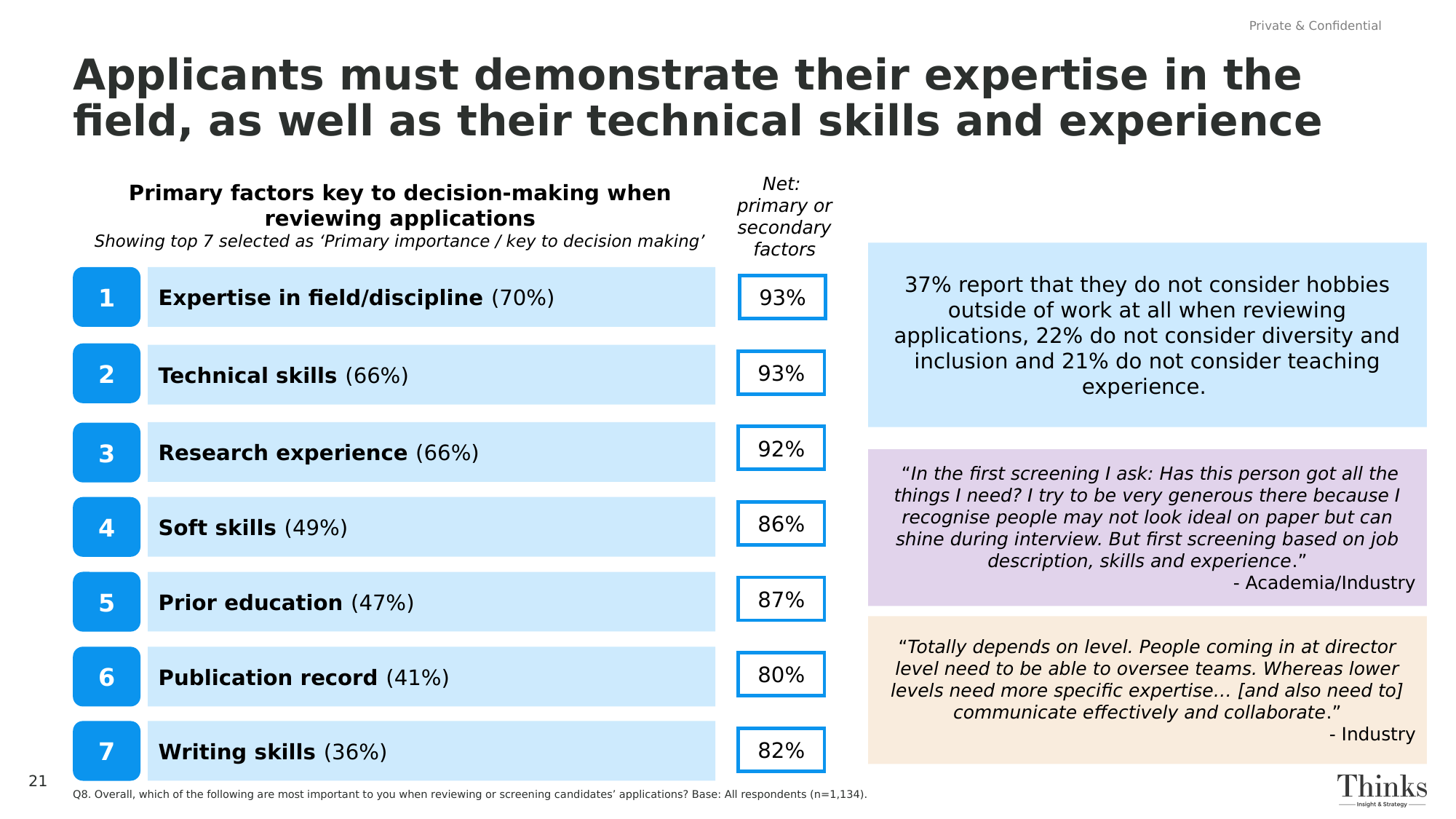

Private & Confidential
# Applicants must demonstrate their expertise in the field, as well as their technical skills and experience
Net:
primary or secondary factors
Primary factors key to decision-making when reviewing applications
Showing top 7 selected as ‘Primary importance / key to decision making’
37% report that they do not consider hobbies outside of work at all when reviewing applications, 22% do not consider diversity and inclusion and 21% do not consider teaching experience.
1
Expertise in field/discipline (70%)
93%

2
Technical skills (66%)
93%
Research experience (66%)
3
92%
 “In the first screening I ask: Has this person got all the things I need? I try to be very generous there because I recognise people may not look ideal on paper but can shine during interview. But first screening based on job description, skills and experience.”
- Academia/Industry
4
Soft skills (49%)
86%
5
Prior education (47%)
87%
“Totally depends on level. People coming in at director level need to be able to oversee teams. Whereas lower levels need more specific expertise… [and also need to] communicate effectively and collaborate.”
- Industry
6
Publication record (41%)
80%
7
Writing skills (36%)
82%
21
Q8. Overall, which of the following are most important to you when reviewing or screening candidates’ applications? Base: All respondents (n=1,134).